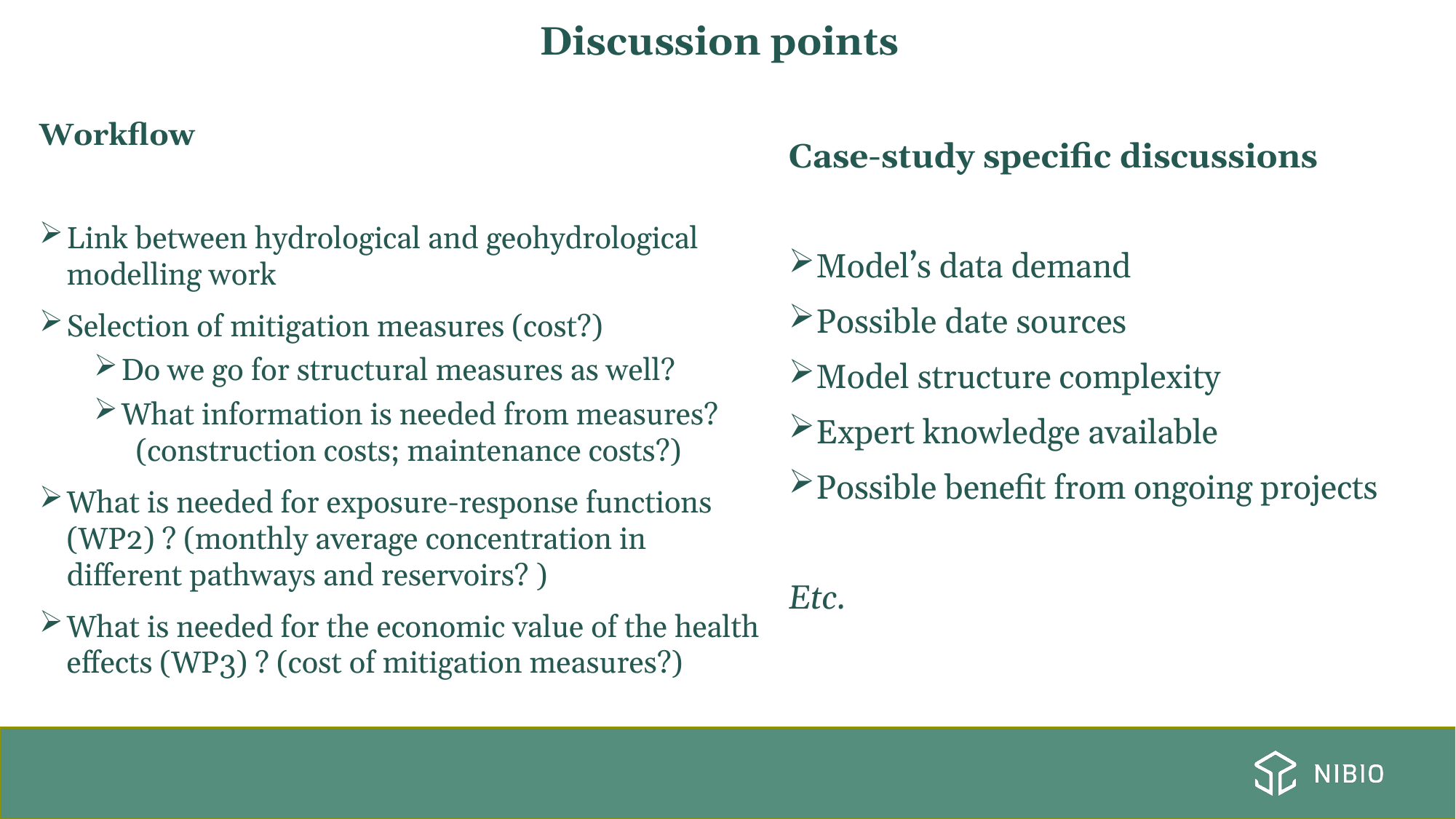

Discussion points
Workflow

Link between hydrological and geohydrological modelling work
Selection of mitigation measures (cost?)
Do we go for structural measures as well?
What information is needed from measures?
  (construction costs; maintenance costs?)
What is needed for exposure-response functions (WP2) ? (monthly average concentration in different pathways and reservoirs? )
What is needed for the economic value of the health effects (WP3) ? (cost of mitigation measures?)

Case-study specific discussions

Model’s data demand
Possible date sources
Model structure complexity
Expert knowledge available
Possible benefit from ongoing projects

Etc.